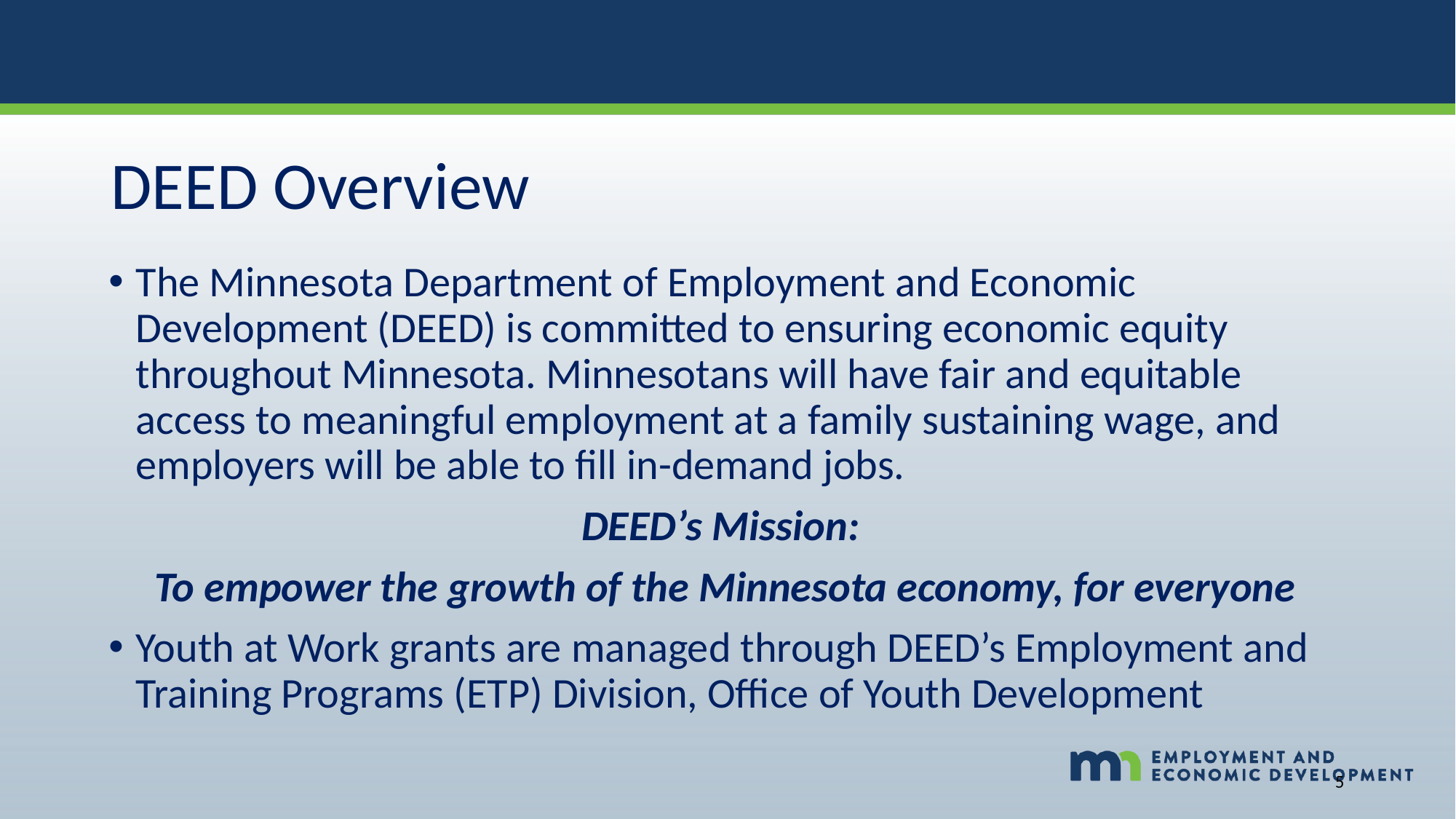

# DEED Overview
The Minnesota Department of Employment and Economic Development (DEED) is committed to ensuring economic equity throughout Minnesota. Minnesotans will have fair and equitable access to meaningful employment at a family sustaining wage, and employers will be able to fill in-demand jobs.
DEED’s Mission:
To empower the growth of the Minnesota economy, for everyone
Youth at Work grants are managed through DEED’s Employment and Training Programs (ETP) Division, Office of Youth Development
5